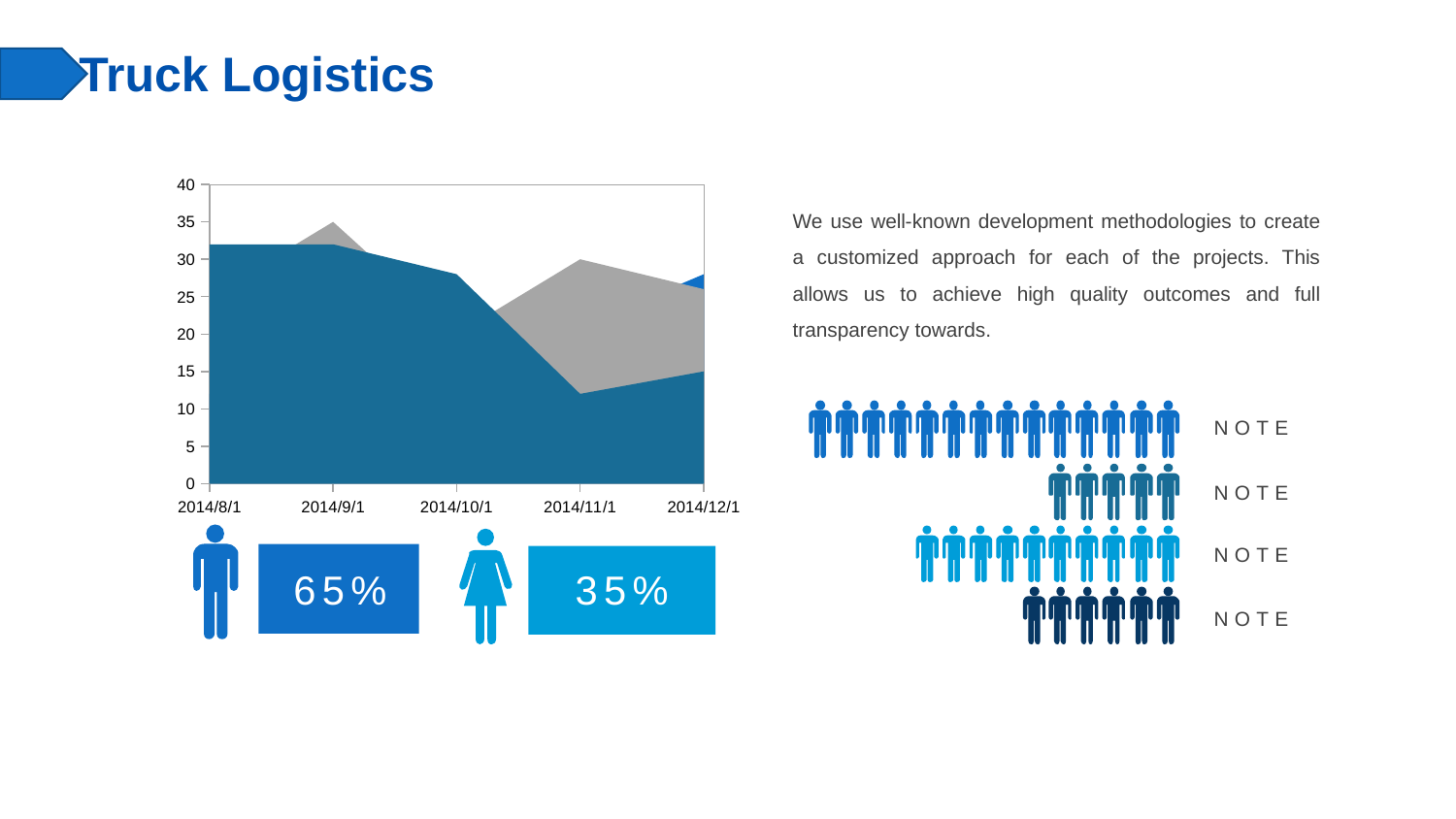

### Chart

| Category | Series 1 | Series 12 | Series 2 |
|---|---|---|---|
| 41852 | 32.0 | 25.0 | 12.0 |
| 41883 | 32.0 | 35.0 | 12.0 |
| 41913 | 28.0 | 20.0 | 12.0 |
| 41944 | 12.0 | 30.0 | 21.0 |
| 41974 | 15.0 | 26.0 | 28.0 |
We use well-known development methodologies to create a customized approach for each of the projects. This allows us to achieve high quality outcomes and full transparency towards.

NOTE

NOTE

NOTE

NOTE

65%
35%